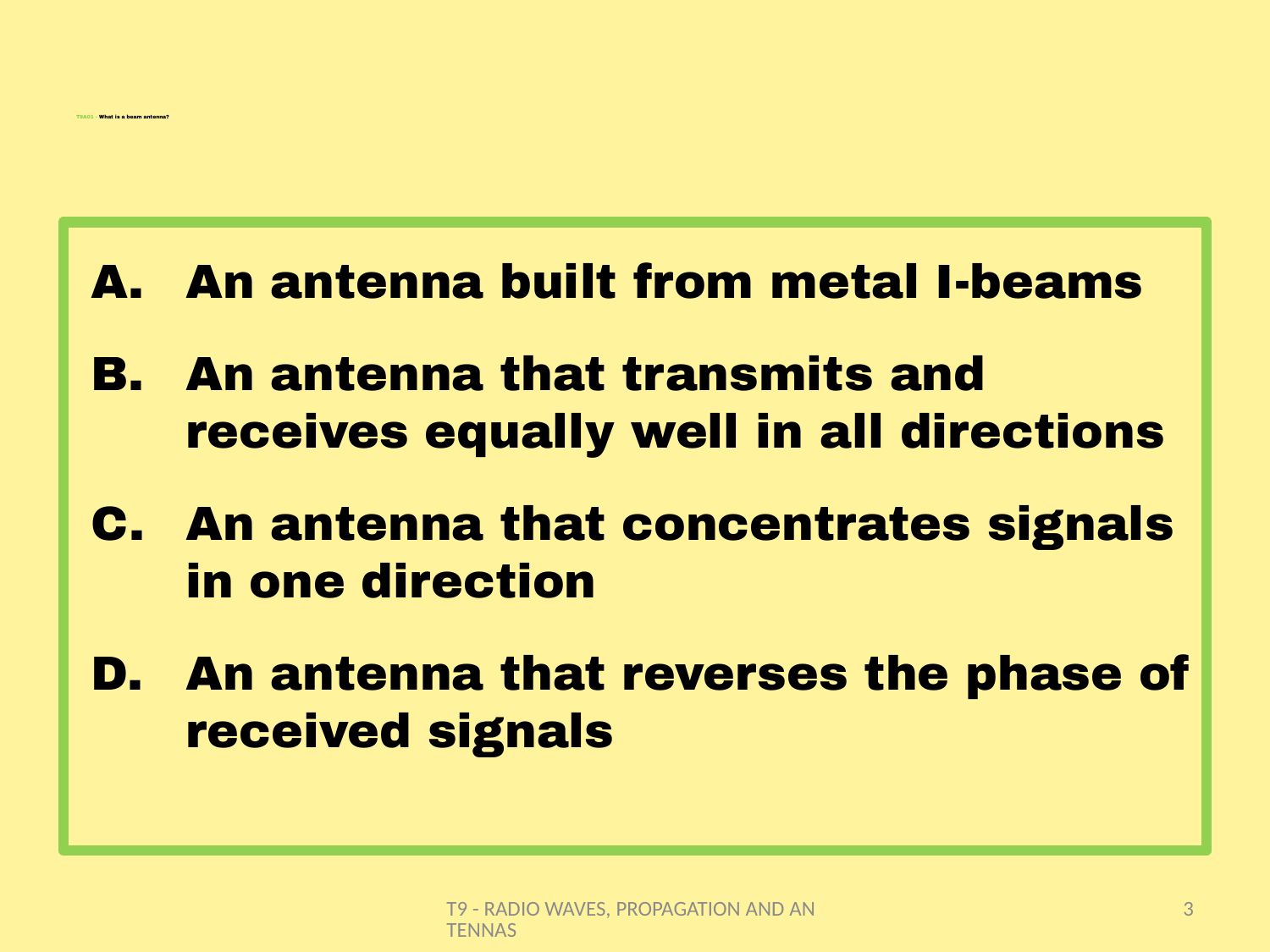

# T9A01 - What is a beam antenna?

An antenna built from metal I-beams

An antenna that transmits and receives equally well in all directions

An antenna that concentrates signals in one direction

An antenna that reverses the phase of received signals
T9 - RADIO WAVES, PROPAGATION AND ANTENNAS
3